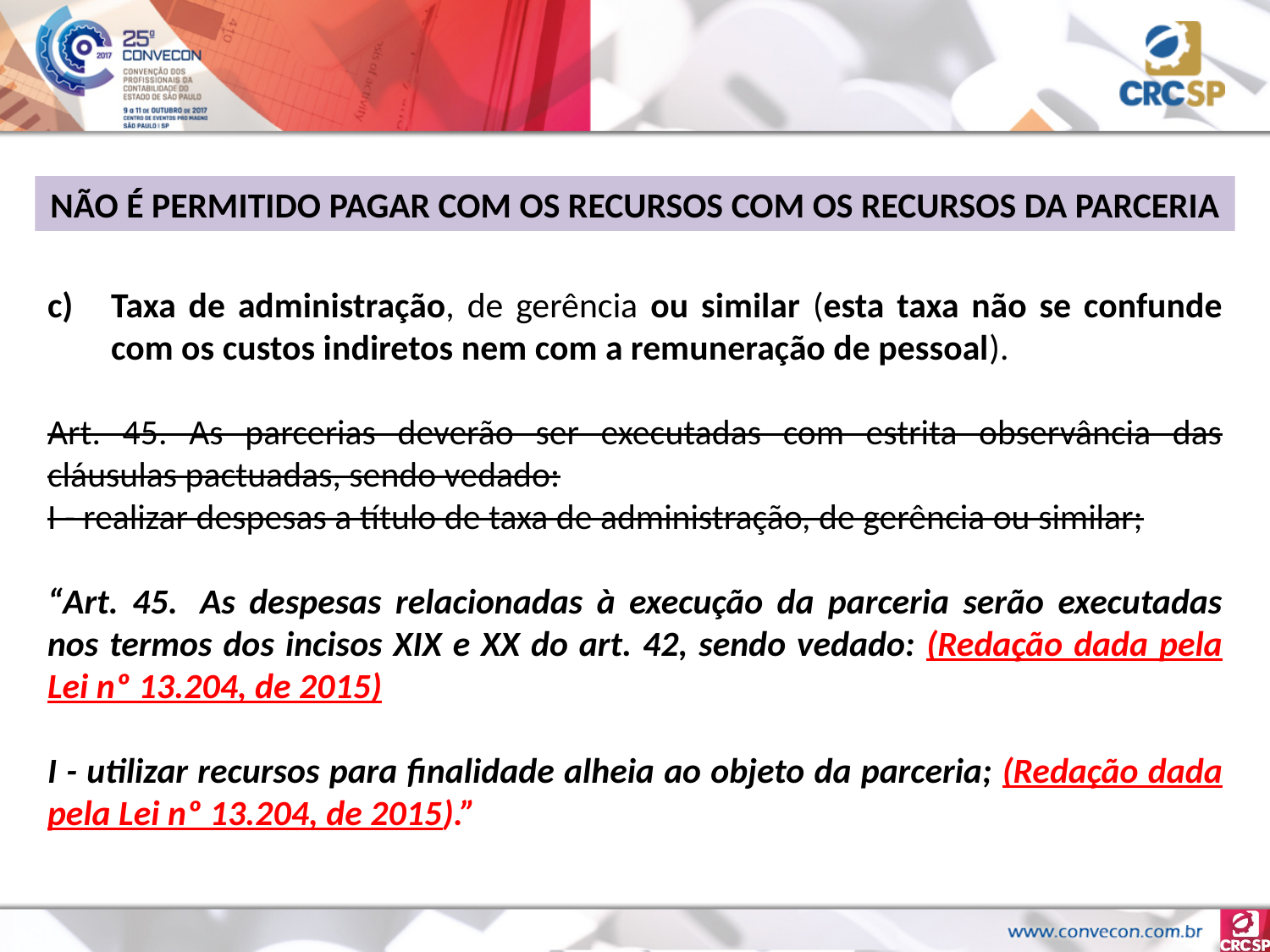

NÃO É PERMITIDO PAGAR COM OS RECURSOS COM OS RECURSOS DA PARCERIA

Taxa de administração, de gerência ou similar (esta taxa não se confunde com os custos indiretos nem com a remuneração de pessoal).

Art. 45. As parcerias deverão ser executadas com estrita observância das cláusulas pactuadas, sendo vedado:
I - realizar despesas a título de taxa de administração, de gerência ou similar;

“Art. 45.  As despesas relacionadas à execução da parceria serão executadas nos termos dos incisos XIX e XX do art. 42, sendo vedado: (Redação dada pela Lei nº 13.204, de 2015)

I - utilizar recursos para finalidade alheia ao objeto da parceria; (Redação dada pela Lei nº 13.204, de 2015).”